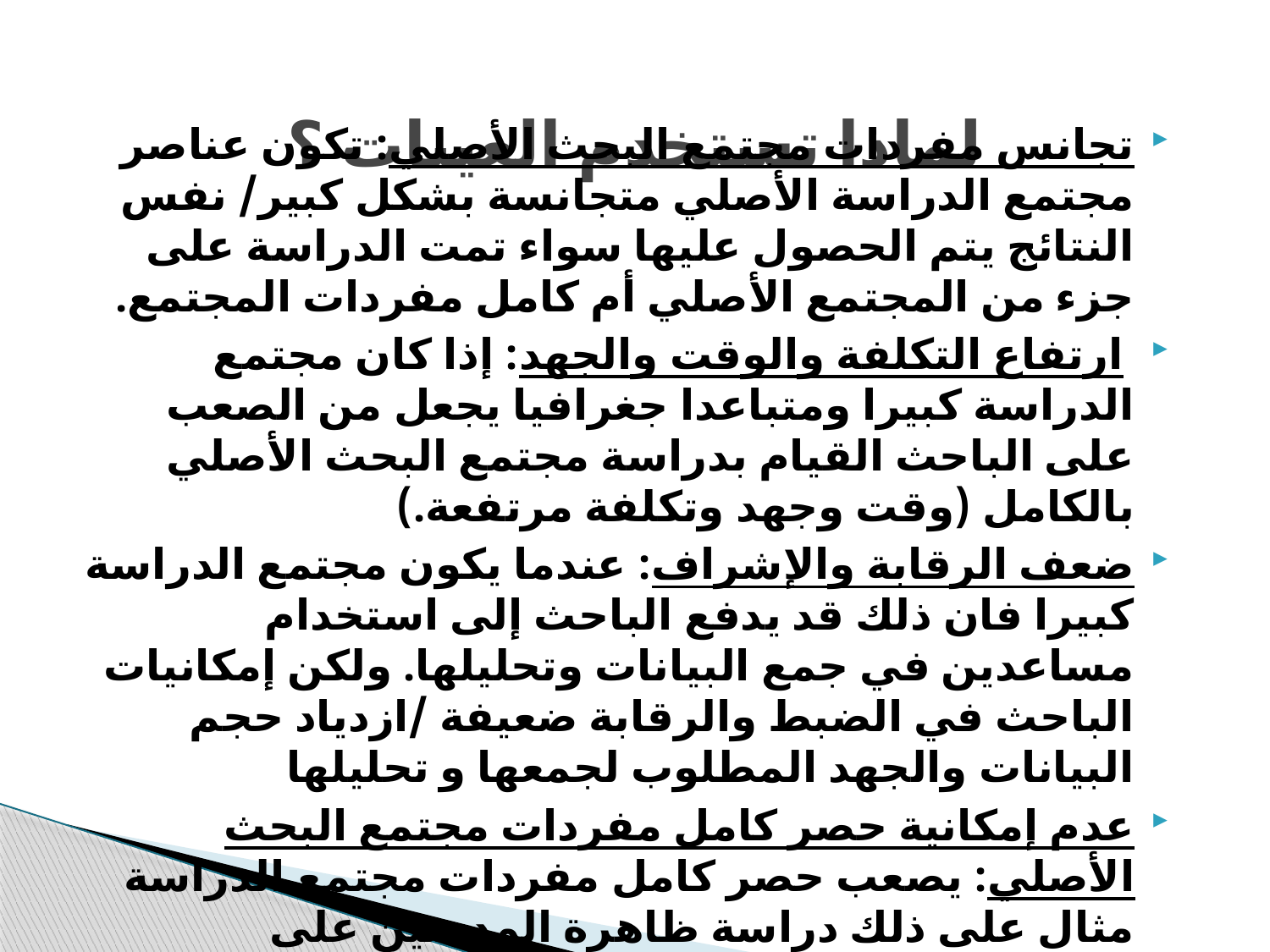

# لماذا تستخدم العينات ؟
تجانس مفردات مجتمع البحث الأصلي: تكون عناصر مجتمع الدراسة الأصلي متجانسة بشكل كبير/ نفس النتائج يتم الحصول عليها سواء تمت الدراسة على جزء من المجتمع الأصلي أم كامل مفردات المجتمع.
 ارتفاع التكلفة والوقت والجهد: إذا كان مجتمع الدراسة كبيرا ومتباعدا جغرافيا يجعل من الصعب على الباحث القيام بدراسة مجتمع البحث الأصلي بالكامل (وقت وجهد وتكلفة مرتفعة.)
ضعف الرقابة والإشراف: عندما يكون مجتمع الدراسة كبيرا فان ذلك قد يدفع الباحث إلى استخدام مساعدين في جمع البيانات وتحليلها. ولكن إمكانيات الباحث في الضبط والرقابة ضعيفة /ازدياد حجم البيانات والجهد المطلوب لجمعها و تحليلها
عدم إمكانية حصر كامل مفردات مجتمع البحث الأصلي: يصعب حصر كامل مفردات مجتمع الدراسة مثال على ذلك دراسة ظاهرة المدمنين على المخدرات